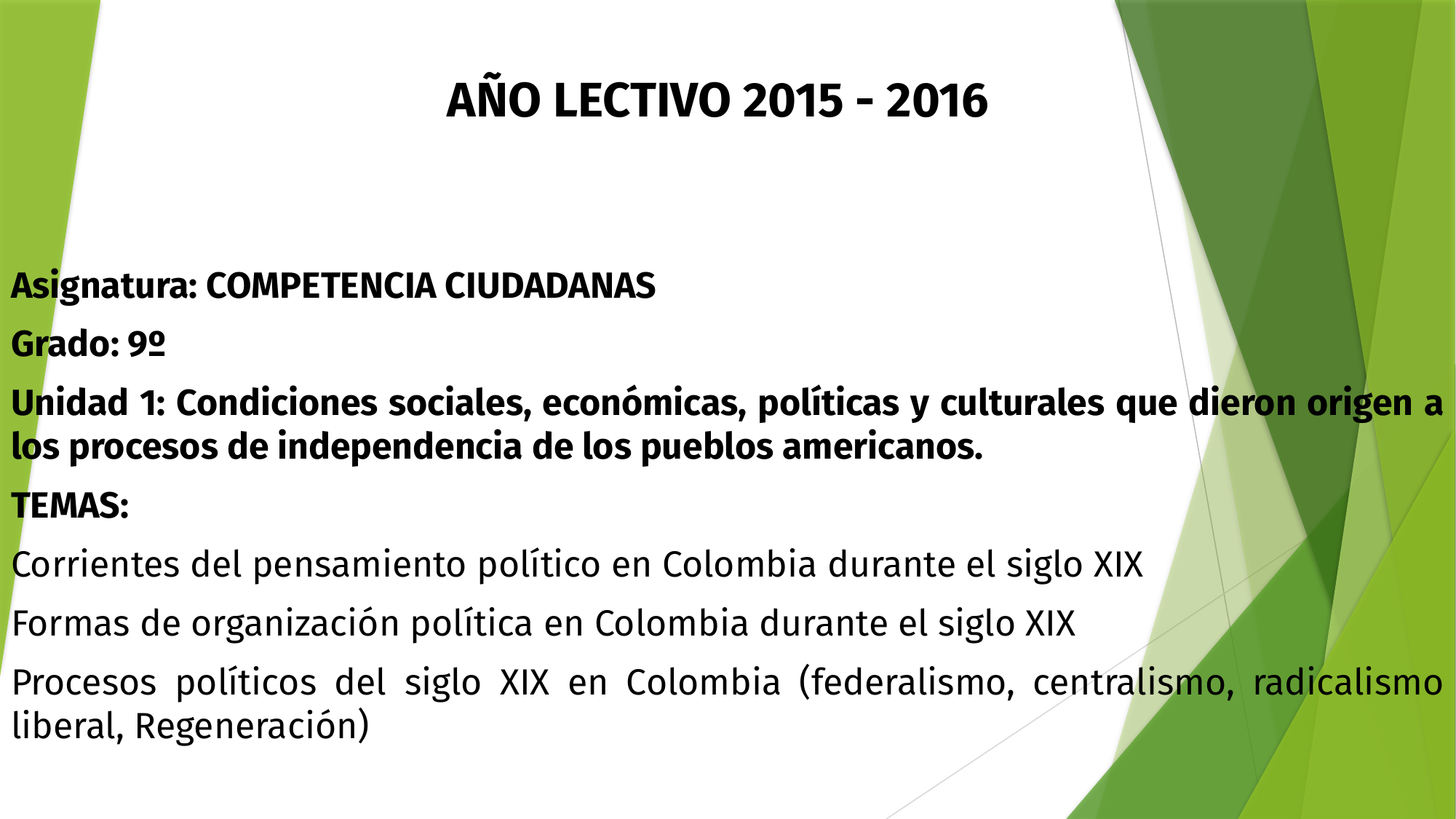

# AÑO LECTIVO 2015 - 2016

Asignatura: COMPETENCIA CIUDADANAS
Grado: 9º
Unidad 1: Condiciones sociales, económicas, políticas y culturales que dieron origen a los procesos de independencia de los pueblos americanos.
TEMAS:
Corrientes del pensamiento político en Colombia durante el siglo XIX
Formas de organización política en Colombia durante el siglo XIX
Procesos políticos del siglo XIX en Colombia (federalismo, centralismo, radicalismo liberal, Regeneración)